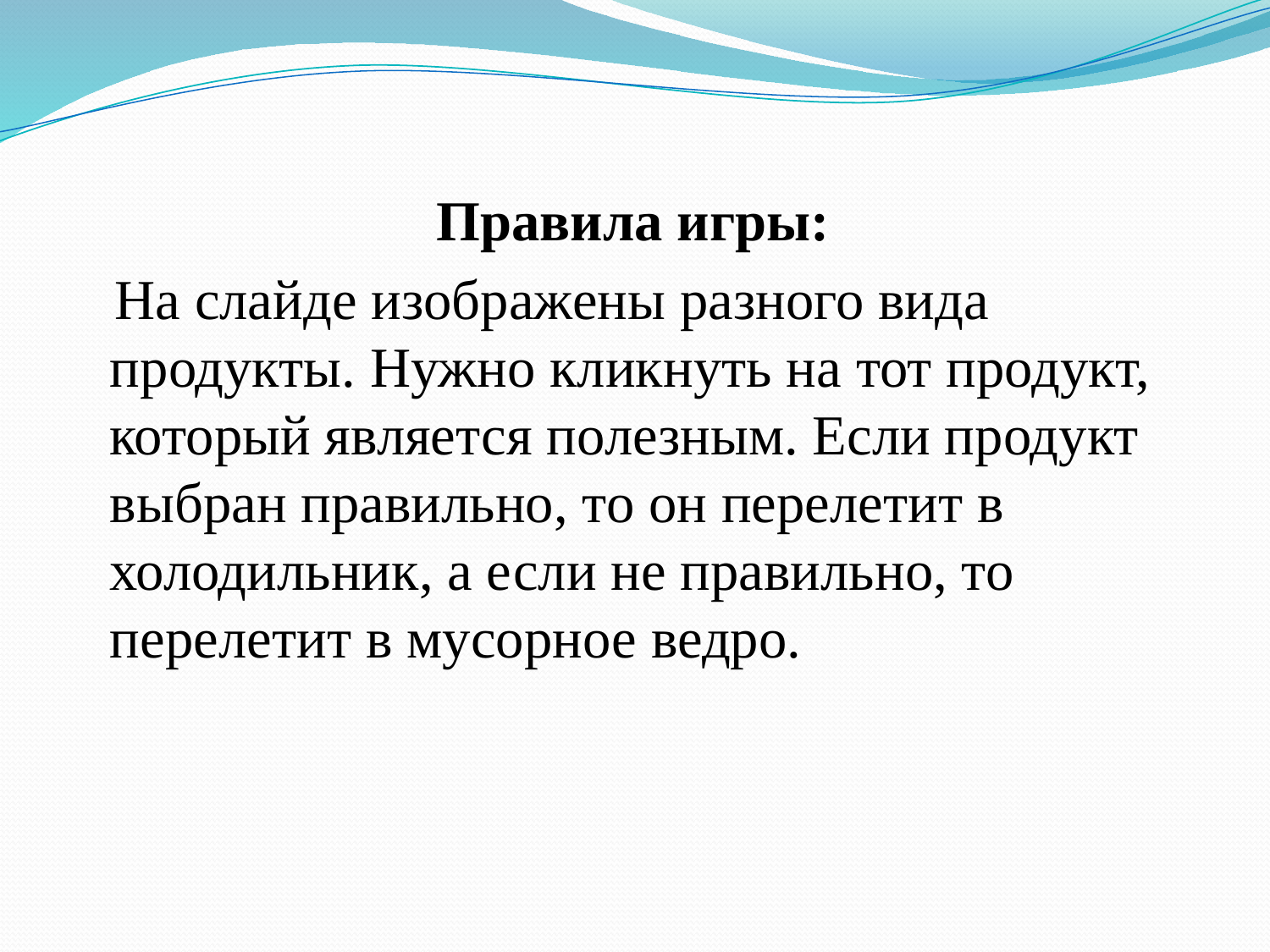

Правила игры:
   На слайде изображены разного вида продукты. Нужно кликнуть на тот продукт, который является полезным. Если продукт выбран правильно, то он перелетит в холодильник, а если не правильно, то перелетит в мусорное ведро.